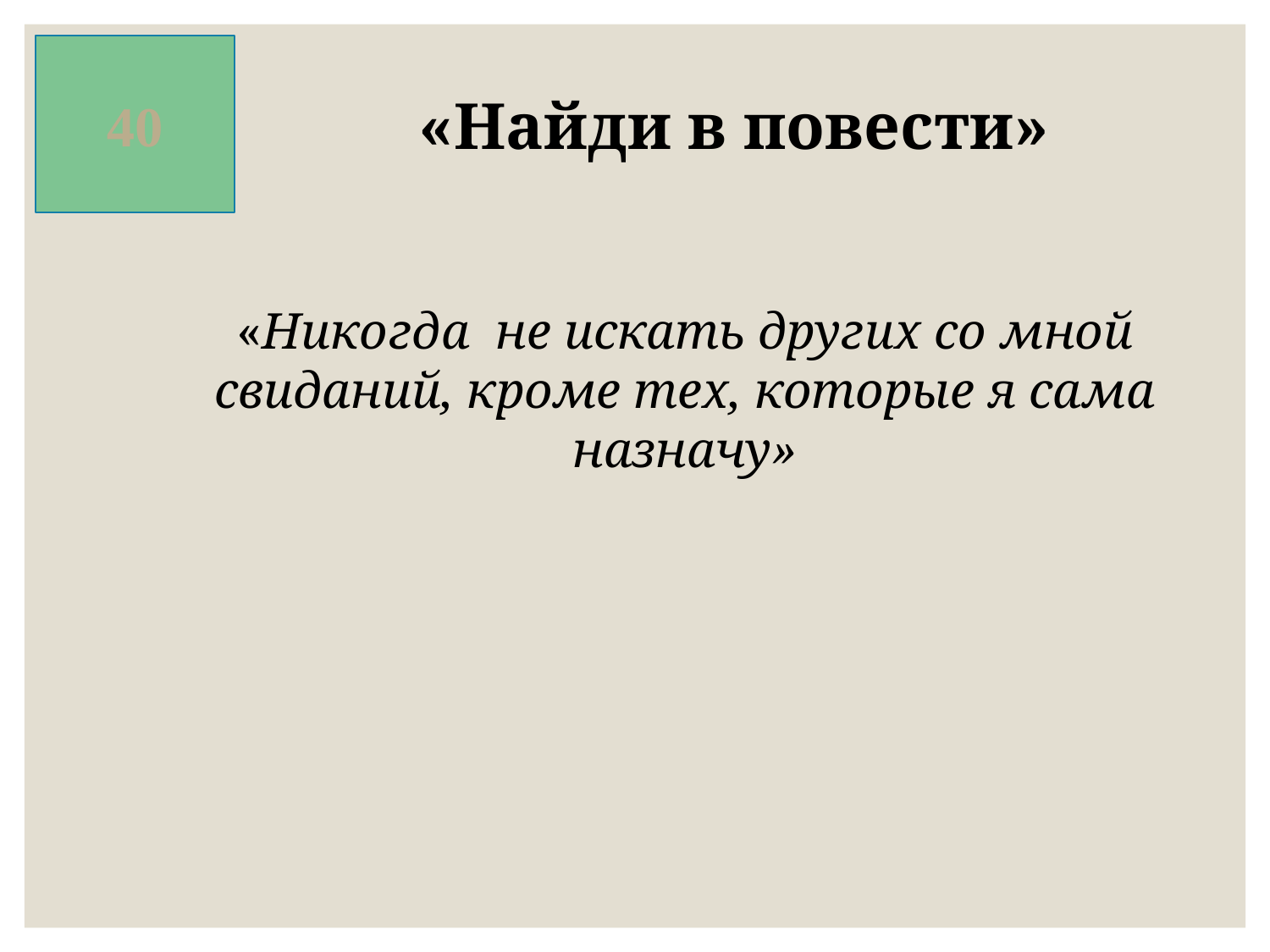

40
«Найди в повести»
«Никогда  не искать других со мной свиданий, кроме тех, которые я сама назначу»